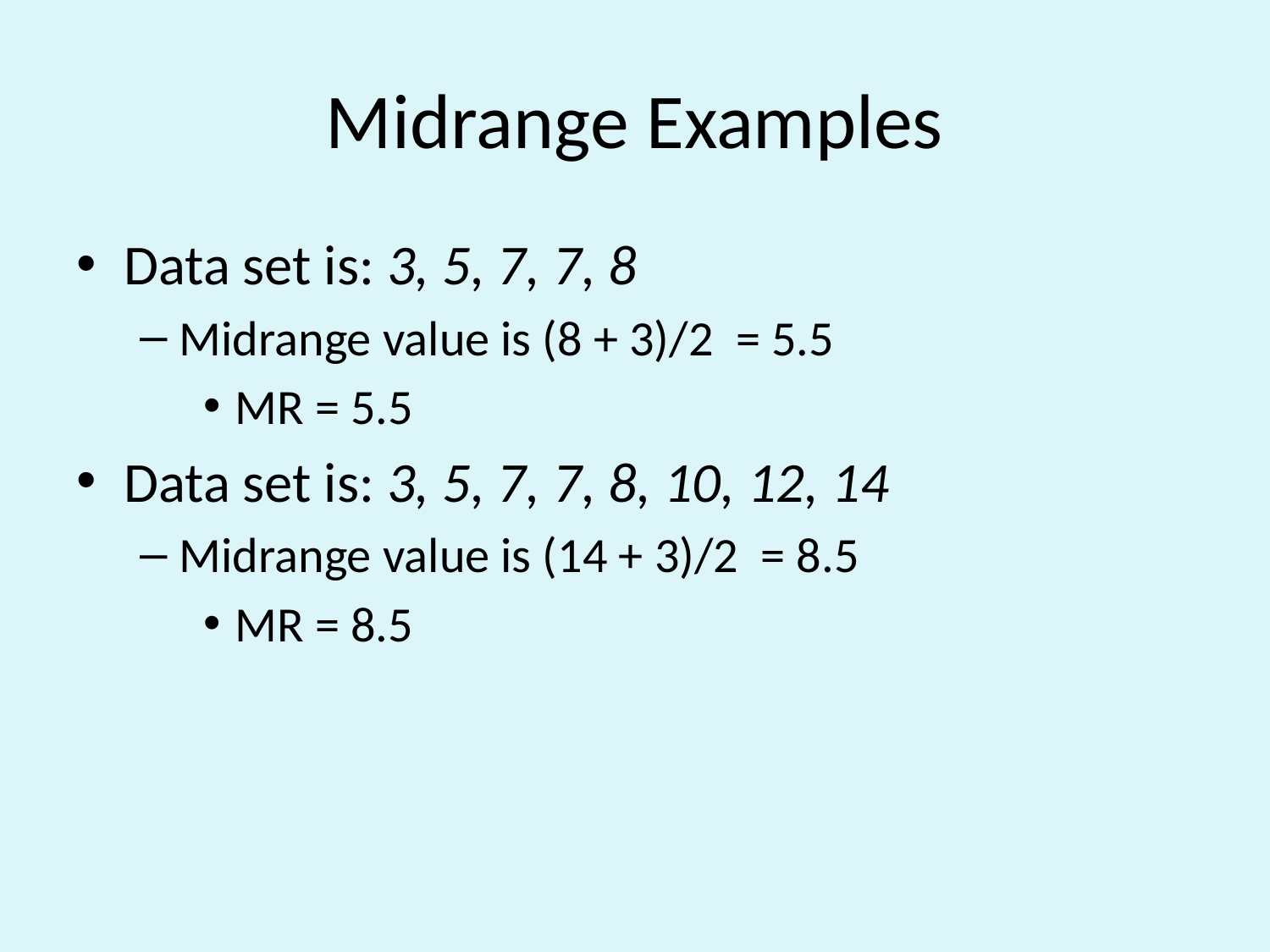

# Midrange Examples
Data set is: 3, 5, 7, 7, 8
Midrange value is (8 + 3)/2  = 5.5
MR = 5.5
Data set is: 3, 5, 7, 7, 8, 10, 12, 14
Midrange value is (14 + 3)/2  = 8.5
MR = 8.5